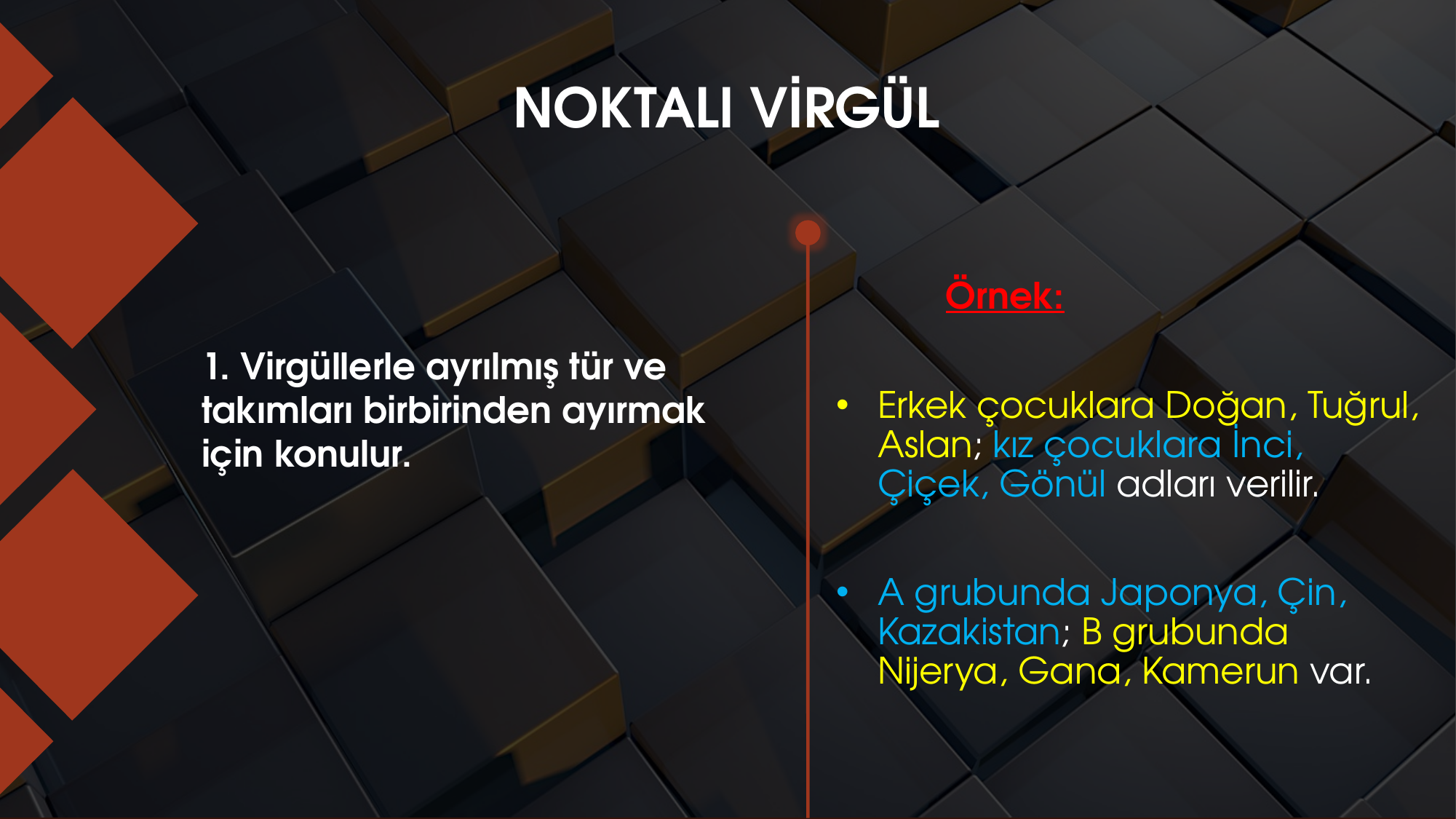

# NOKTALI VİRGÜL

	Örnek:

Erkek çocuklara Doğan, Tuğrul, Aslan; kız çocuklara İnci, Çiçek, Gönül adları verilir.

A grubunda Japonya, Çin, Kazakistan; B grubunda Nijerya, Gana, Kamerun var.

1. Virgüllerle ayrılmış tür ve takımları birbirinden ayırmak için konulur.